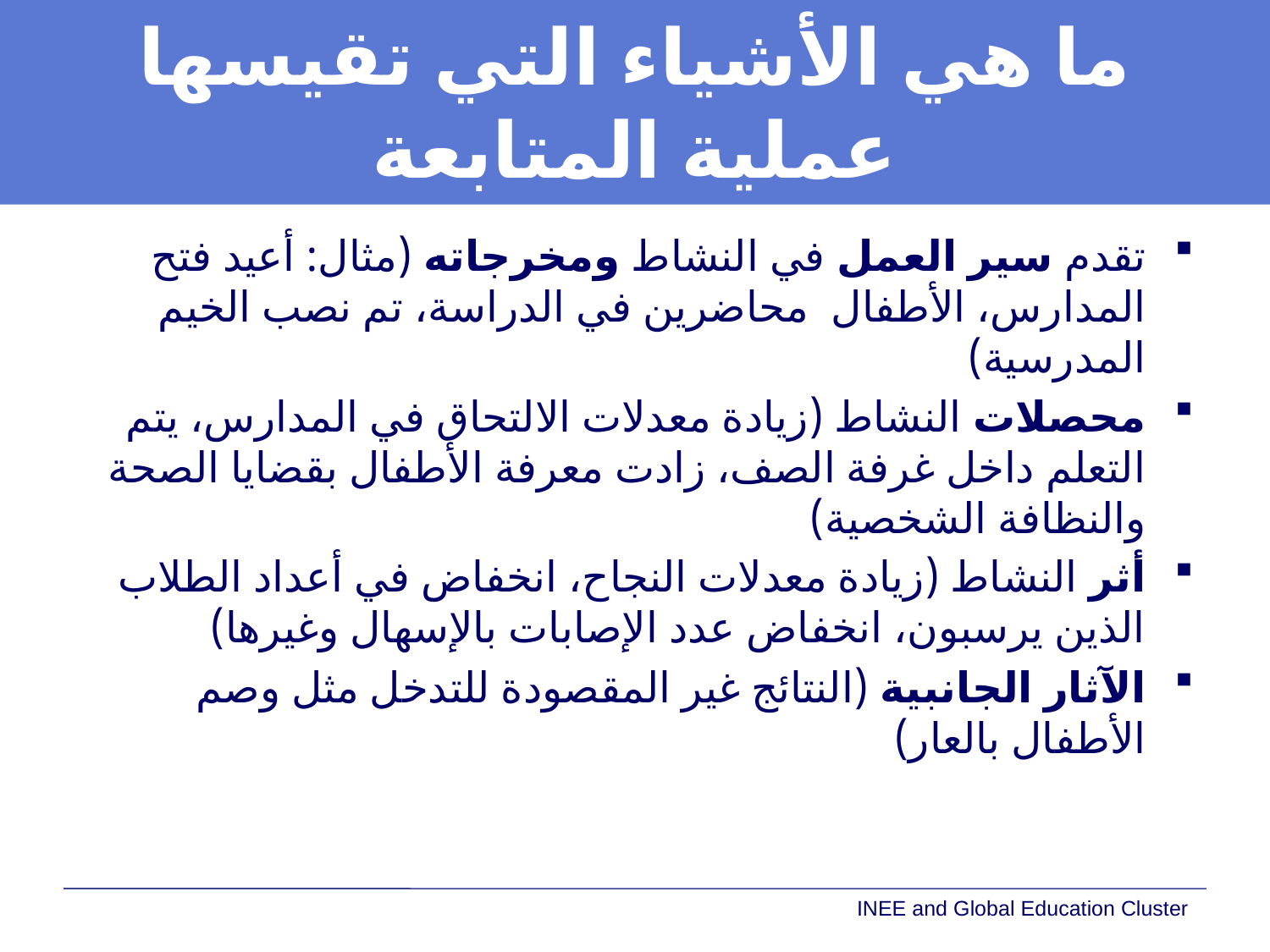

# ما هي الأشياء التي تقيسها عملية المتابعة
تقدم سير العمل في النشاط ومخرجاته (مثال: أعيد فتح المدارس، الأطفال  محاضرين في الدراسة، تم نصب الخيم المدرسية)
محصلات النشاط (زيادة معدلات الالتحاق في المدارس، يتم التعلم داخل غرفة الصف، زادت معرفة الأطفال بقضايا الصحة والنظافة الشخصية)
أثر النشاط (زيادة معدلات النجاح، انخفاض في أعداد الطلاب الذين يرسبون، انخفاض عدد الإصابات بالإسهال وغيرها)
الآثار الجانبية (النتائج غير المقصودة للتدخل مثل وصم الأطفال بالعار)

INEE and Global Education Cluster